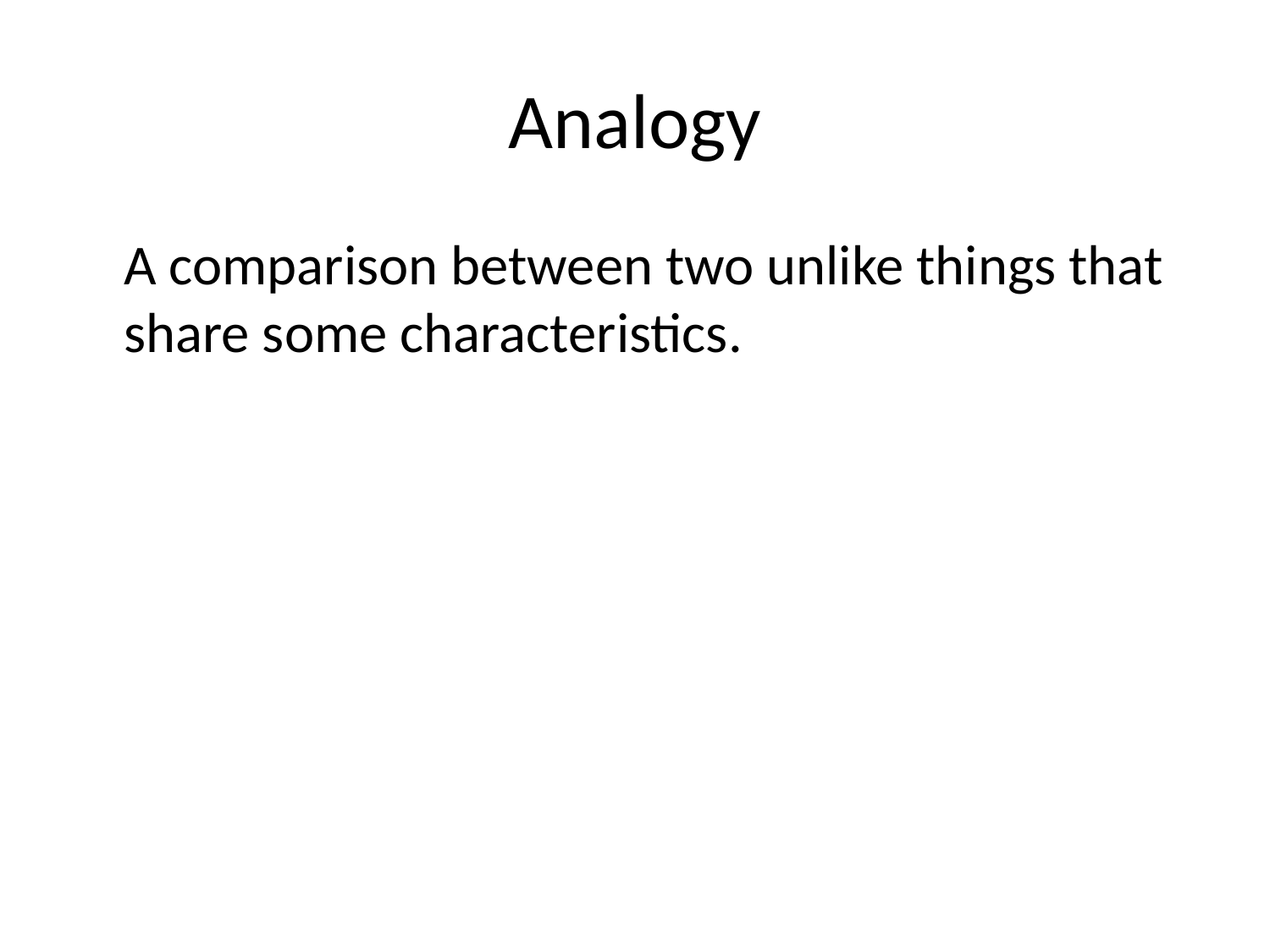

# Analogy
	A comparison between two unlike things that share some characteristics.